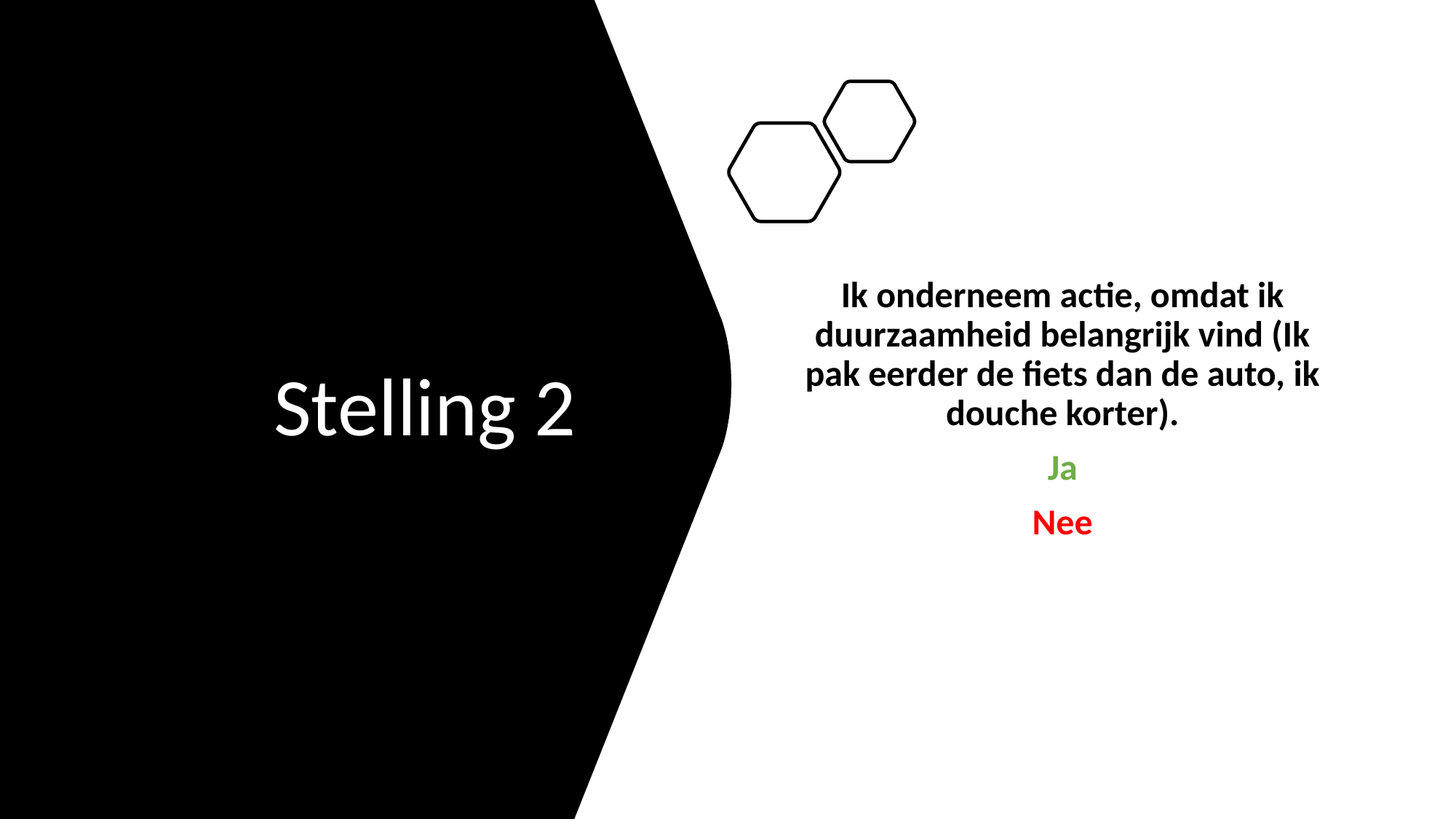

# Stelling 2
Ik onderneem actie, omdat ik duurzaamheid belangrijk vind (Ik pak eerder de fiets dan de auto, ik douche korter).
Ja
Nee